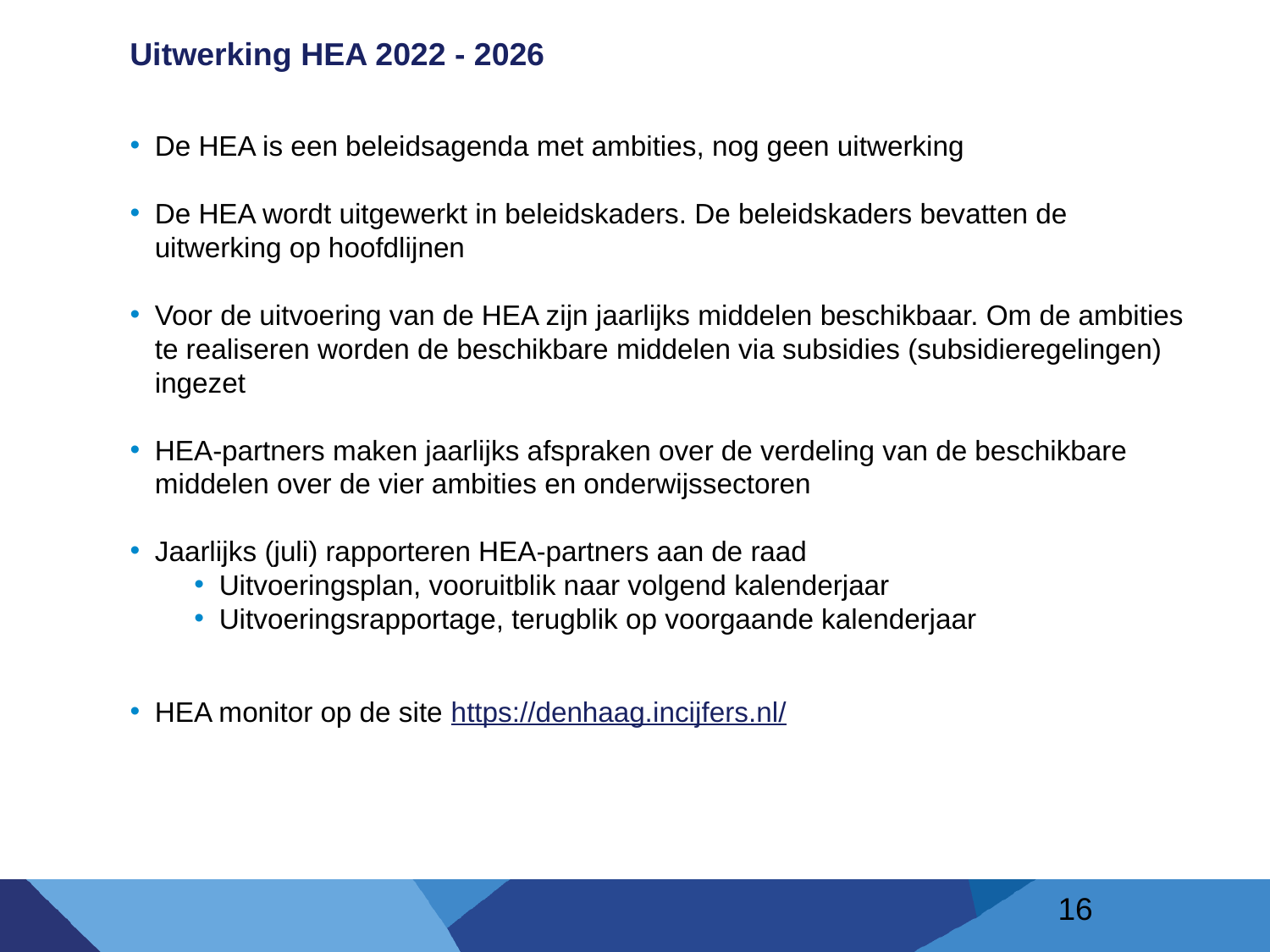

# Uitwerking HEA 2022 - 2026
De HEA is een beleidsagenda met ambities, nog geen uitwerking

De HEA wordt uitgewerkt in beleidskaders. De beleidskaders bevatten de uitwerking op hoofdlijnen

Voor de uitvoering van de HEA zijn jaarlijks middelen beschikbaar. Om de ambities te realiseren worden de beschikbare middelen via subsidies (subsidieregelingen) ingezet

HEA-partners maken jaarlijks afspraken over de verdeling van de beschikbare middelen over de vier ambities en onderwijssectoren

Jaarlijks (juli) rapporteren HEA-partners aan de raad
Uitvoeringsplan, vooruitblik naar volgend kalenderjaar
Uitvoeringsrapportage, terugblik op voorgaande kalenderjaar

HEA monitor op de site https://denhaag.incijfers.nl/

16